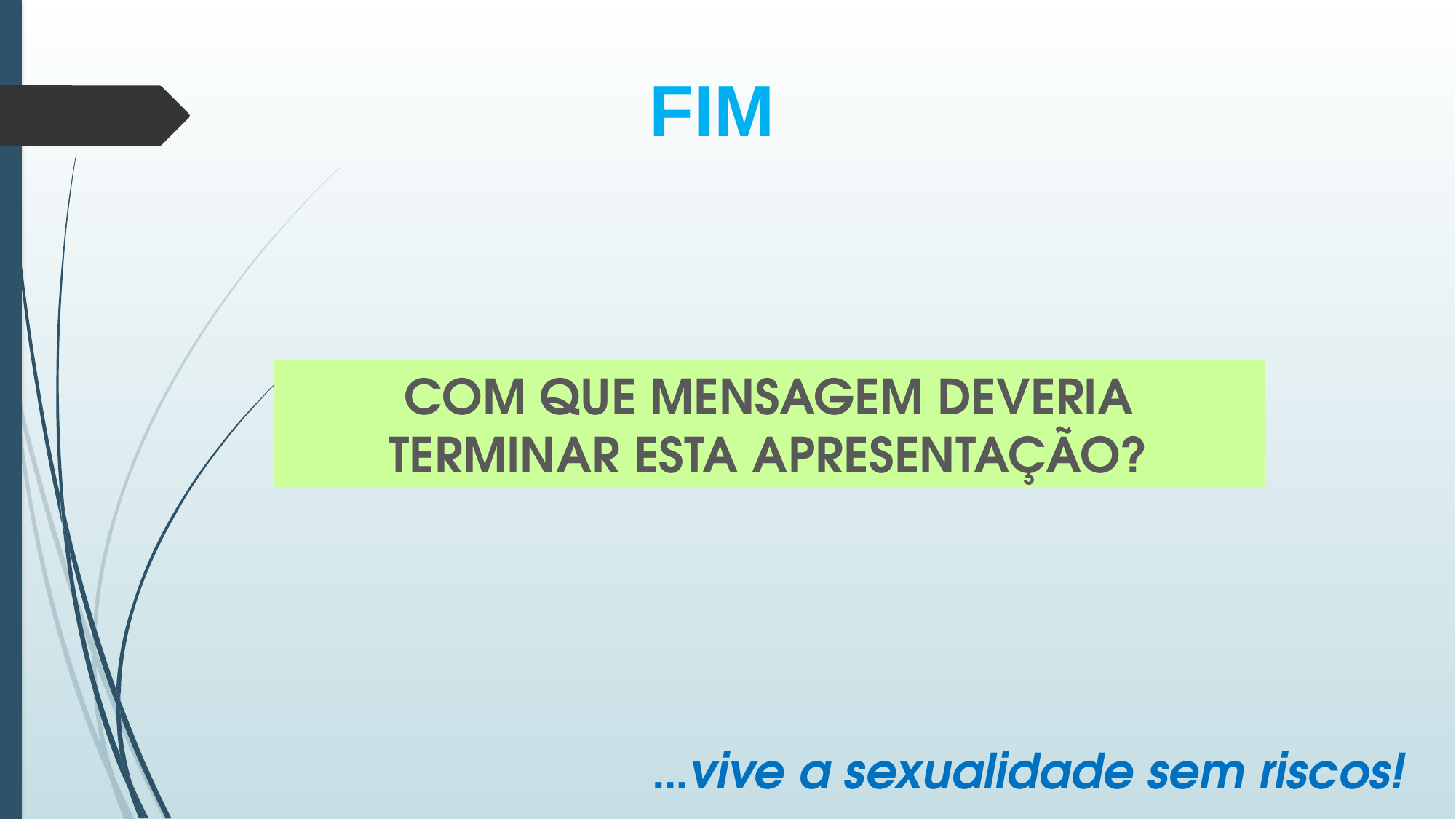

FIM
COM QUE MENSAGEM DEVERIA TERMINAR ESTA APRESENTAÇÃO?
…vive a sexualidade sem riscos!